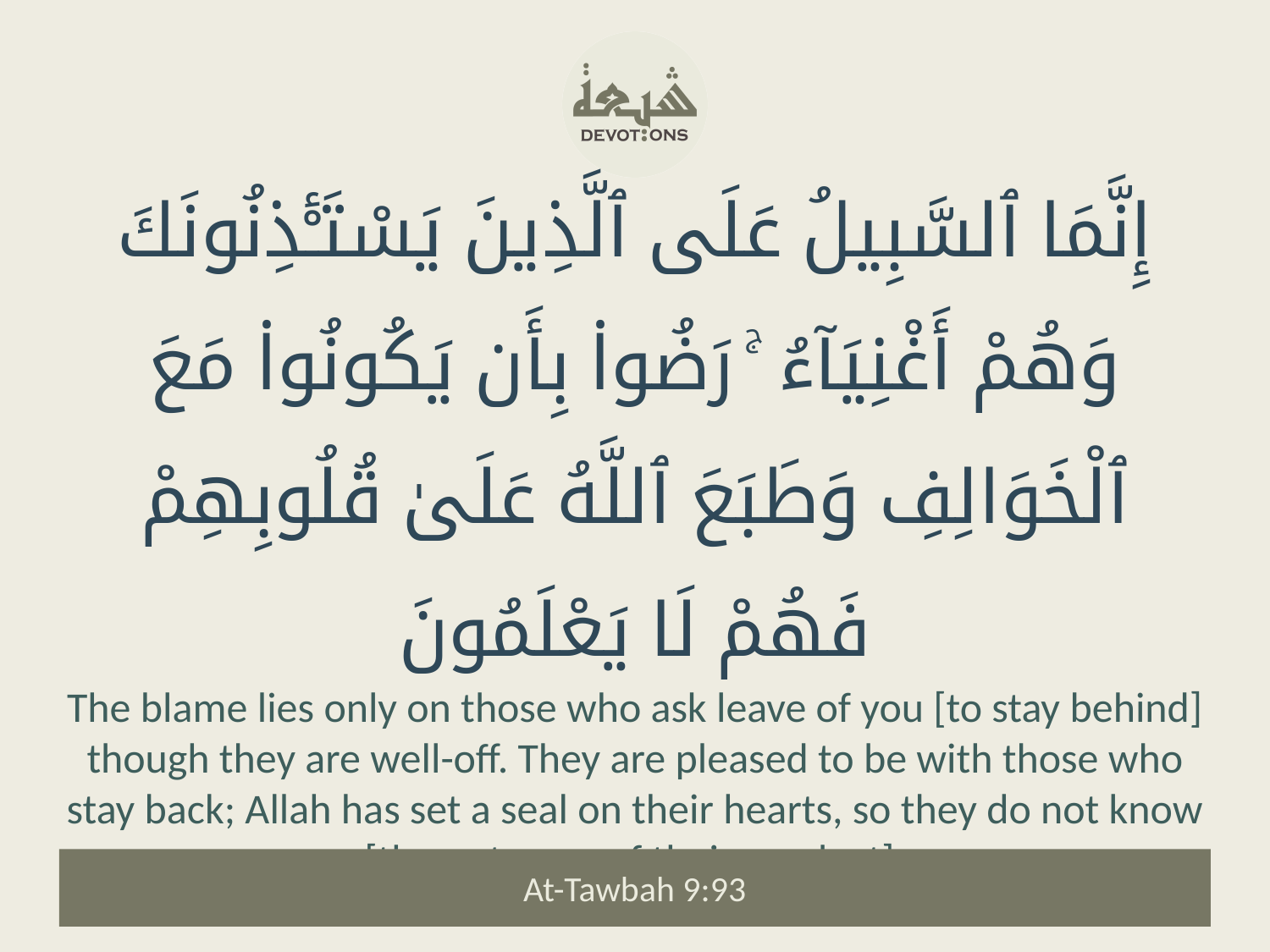

إِنَّمَا ٱلسَّبِيلُ عَلَى ٱلَّذِينَ يَسْتَـْٔذِنُونَكَ وَهُمْ أَغْنِيَآءُ ۚ رَضُوا۟ بِأَن يَكُونُوا۟ مَعَ ٱلْخَوَالِفِ وَطَبَعَ ٱللَّهُ عَلَىٰ قُلُوبِهِمْ فَهُمْ لَا يَعْلَمُونَ
The blame lies only on those who ask leave of you [to stay behind] though they are well-off. They are pleased to be with those who stay back; Allah has set a seal on their hearts, so they do not know [the outcome of their conduct].
At-Tawbah 9:93